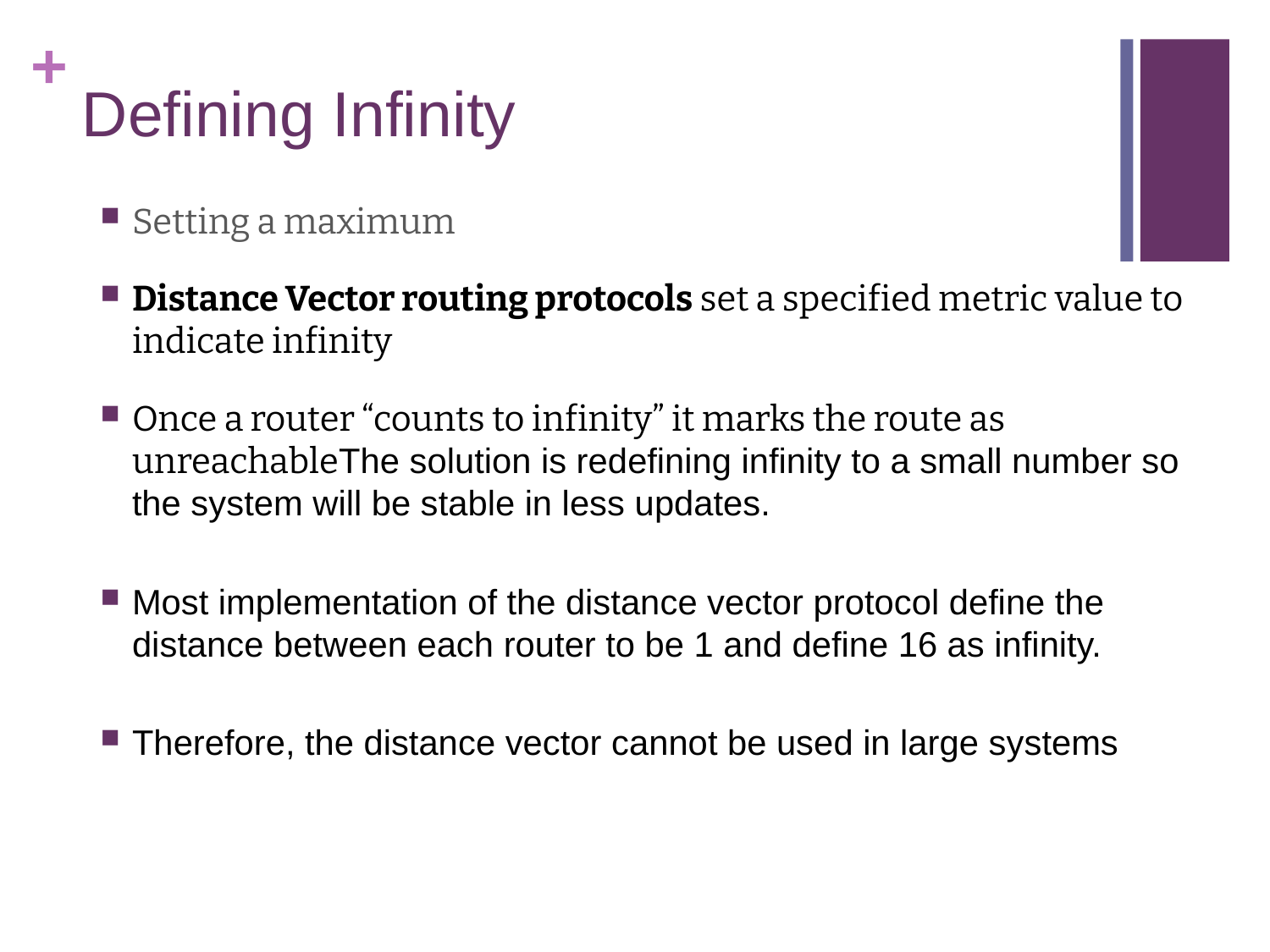

# Defining Infinity
Setting a maximum
Distance Vector routing protocols set a specified metric value to indicate infinity
Once a router “counts to infinity” it marks the route as unreachableThe solution is redefining infinity to a small number so the system will be stable in less updates.
Most implementation of the distance vector protocol define the distance between each router to be 1 and define 16 as infinity.
Therefore, the distance vector cannot be used in large systems